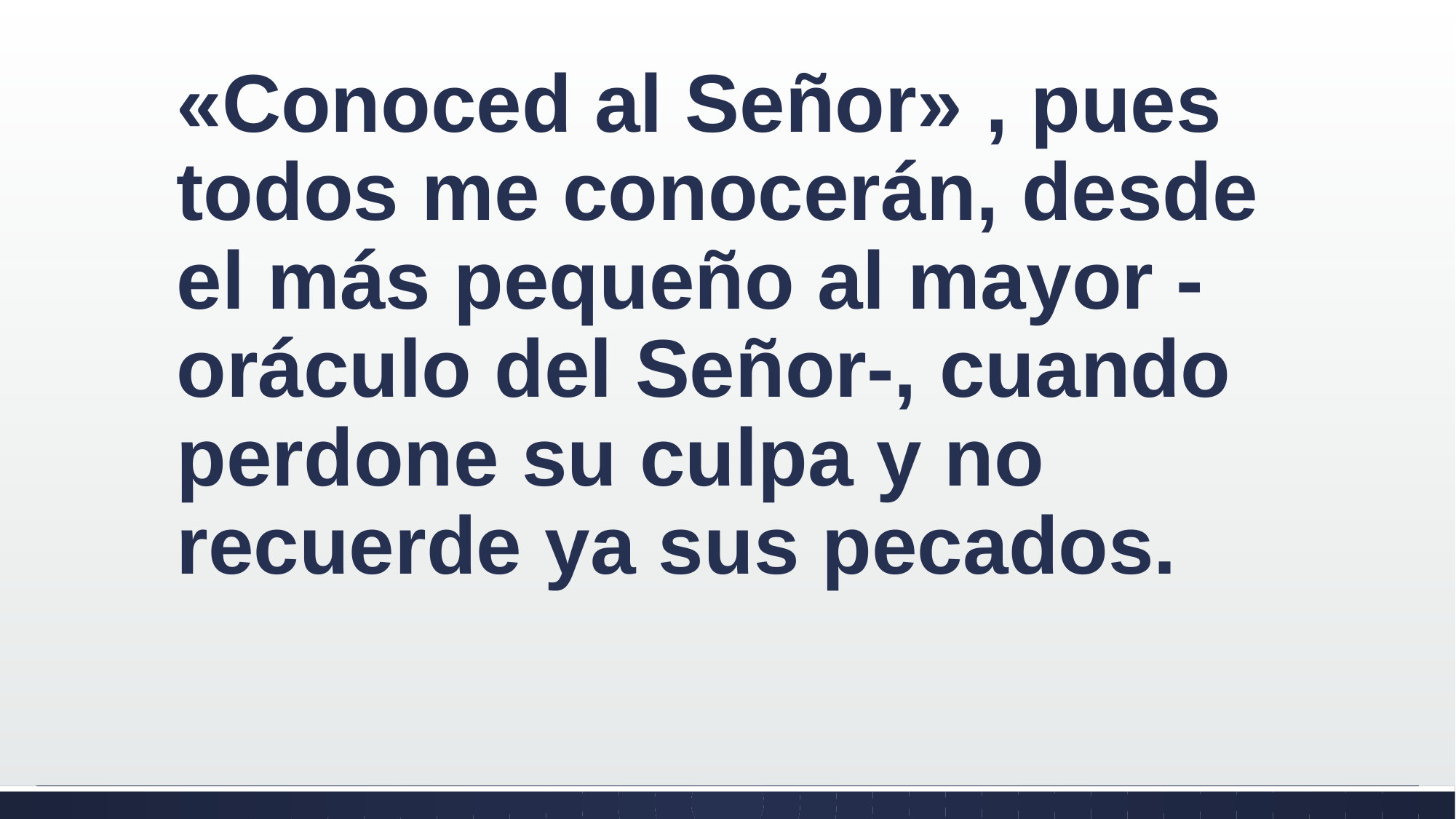

#
«Conoced al Señor» , pues todos me conocerán, desde el más pequeño al mayor -oráculo del Señor-, cuando perdone su culpa y no recuerde ya sus pecados.